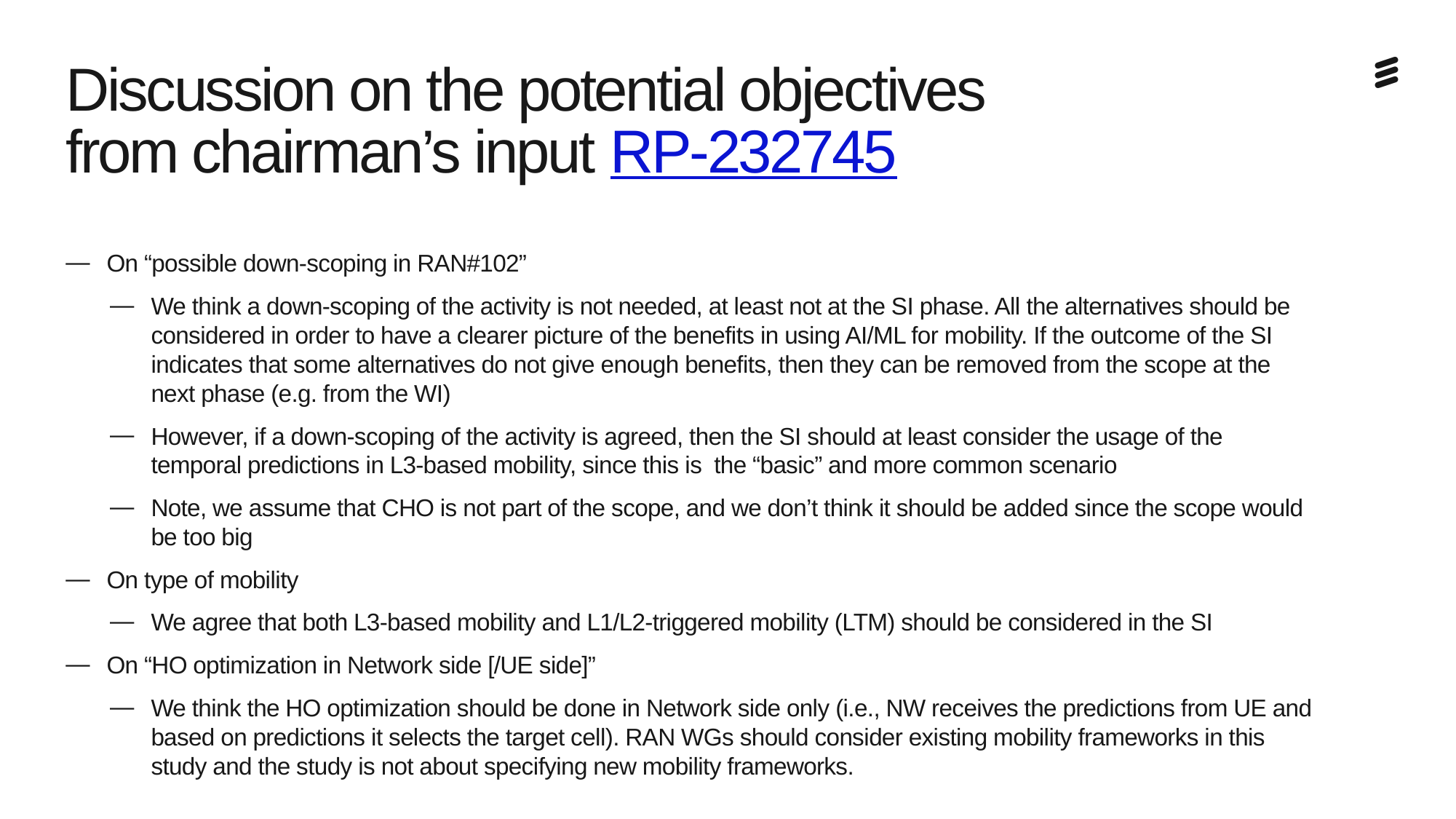

# Discussion on the potential objectives from chairman’s input RP-232745
On “possible down-scoping in RAN#102”
We think a down-scoping of the activity is not needed, at least not at the SI phase. All the alternatives should be considered in order to have a clearer picture of the benefits in using AI/ML for mobility. If the outcome of the SI indicates that some alternatives do not give enough benefits, then they can be removed from the scope at the next phase (e.g. from the WI)
However, if a down-scoping of the activity is agreed, then the SI should at least consider the usage of the temporal predictions in L3-based mobility, since this is  the “basic” and more common scenario
Note, we assume that CHO is not part of the scope, and we don’t think it should be added since the scope would be too big
On type of mobility
We agree that both L3-based mobility and L1/L2-triggered mobility (LTM) should be considered in the SI
On “HO optimization in Network side [/UE side]”
We think the HO optimization should be done in Network side only (i.e., NW receives the predictions from UE and based on predictions it selects the target cell). RAN WGs should consider existing mobility frameworks in this study and the study is not about specifying new mobility frameworks.